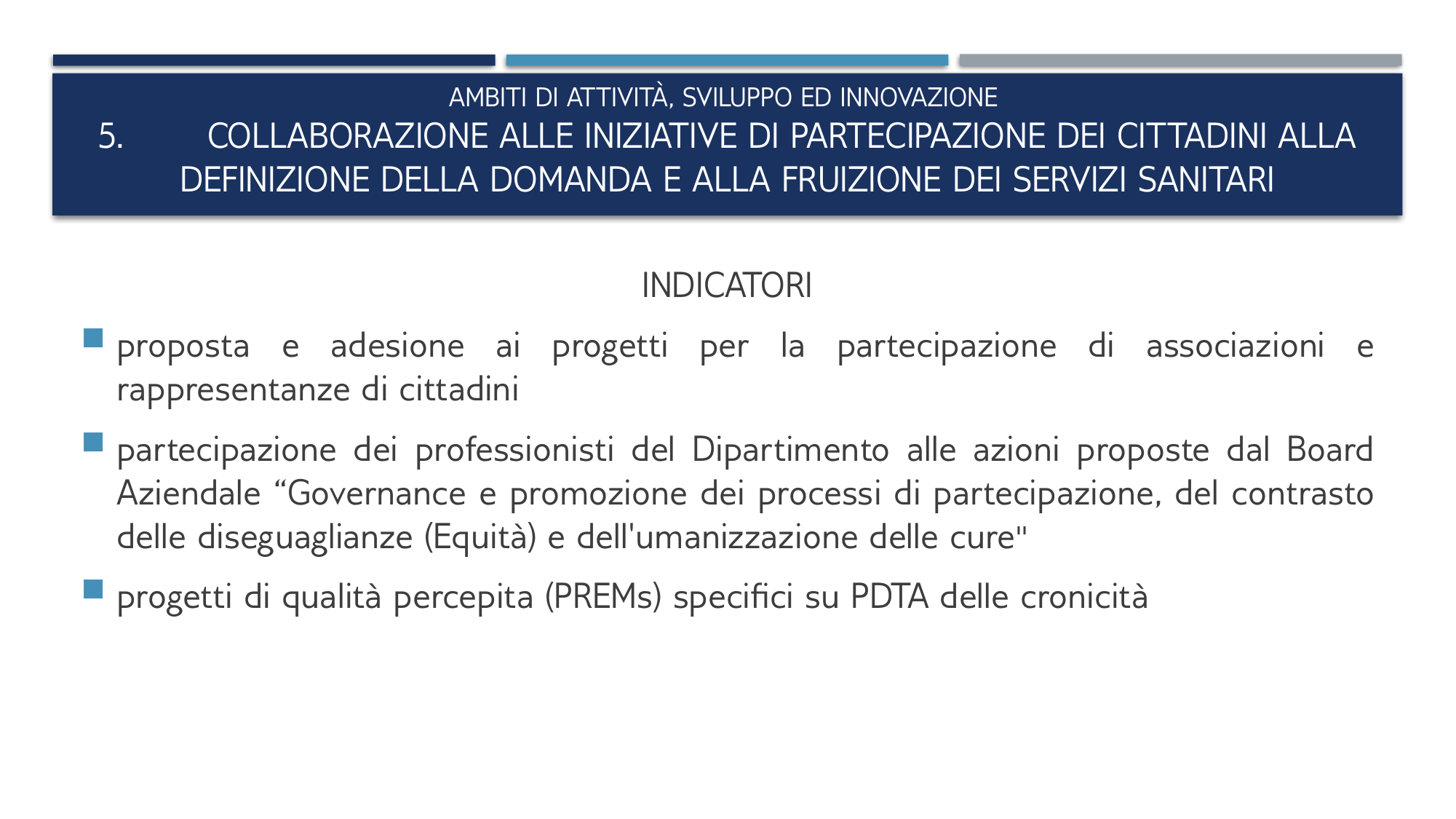

# Ambiti di attività, sviluppo ed innovazione 5.	Collaborazione alle iniziative di partecipazione dei cittadini alla definizione della domanda e alla fruizione dei servizi sanitari
INDICATORI
proposta e adesione ai progetti per la partecipazione di associazioni e rappresentanze di cittadini
partecipazione dei professionisti del Dipartimento alle azioni proposte dal Board Aziendale “Governance e promozione dei processi di partecipazione, del contrasto delle diseguaglianze (Equità) e dell'umanizzazione delle cure"
progetti di qualità percepita (PREMs) specifici su PDTA delle cronicità